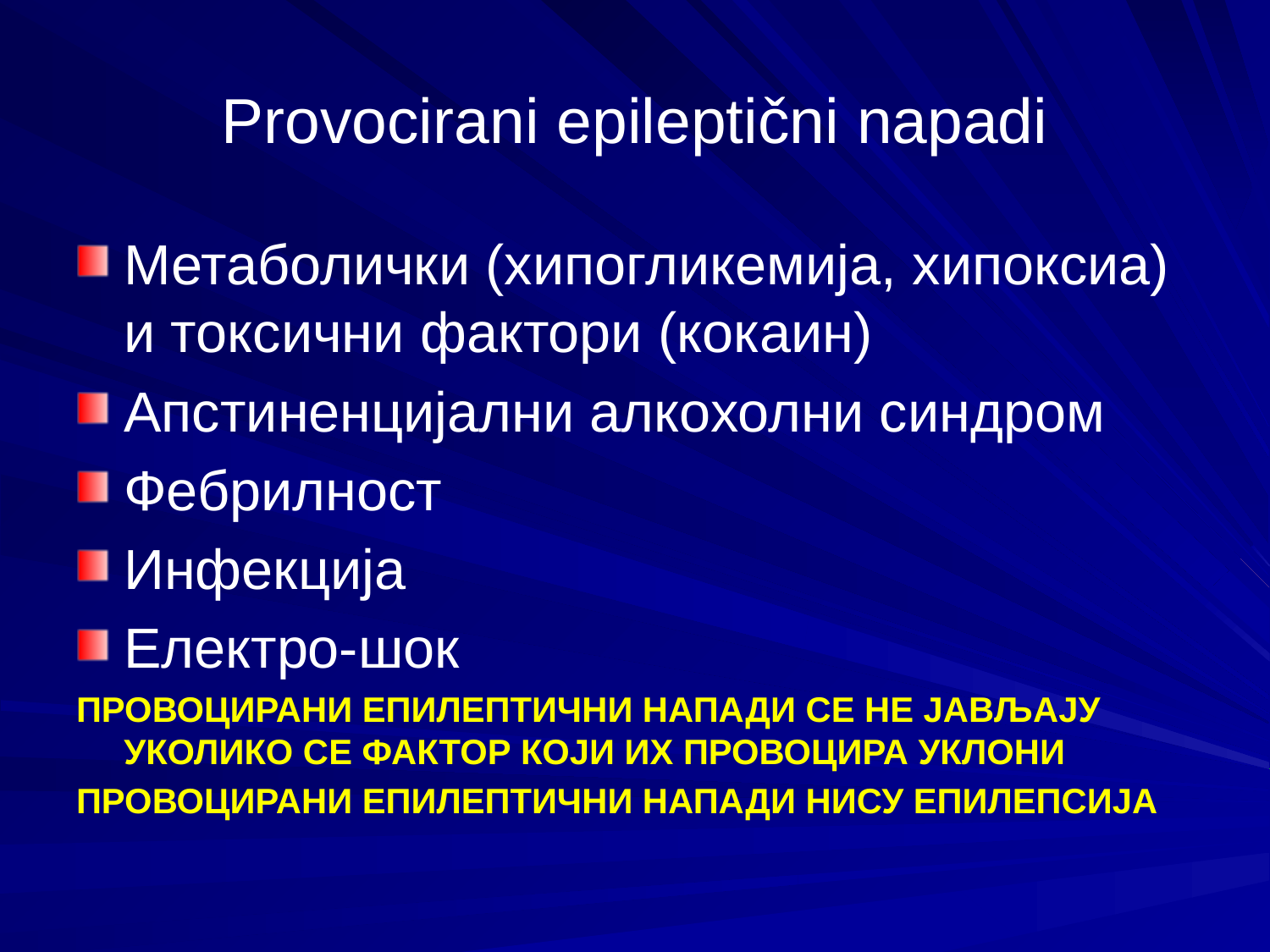

# Provocirani epileptični napadi
Метаболички (хипогликемија, хипоксиа) и токсични фактори (кокаин)
Апстиненцијални алкохолни синдром
Фебрилност
Инфекција
Електро-шок
ПРОВОЦИРАНИ ЕПИЛЕПТИЧНИ НАПАДИ СЕ НЕ ЈАВЉАЈУ УКОЛИКО СЕ ФАКТОР КОЈИ ИХ ПРОВОЦИРА УКЛОНИ
ПРОВОЦИРАНИ ЕПИЛЕПТИЧНИ НАПАДИ НИСУ ЕПИЛЕПСИЈА